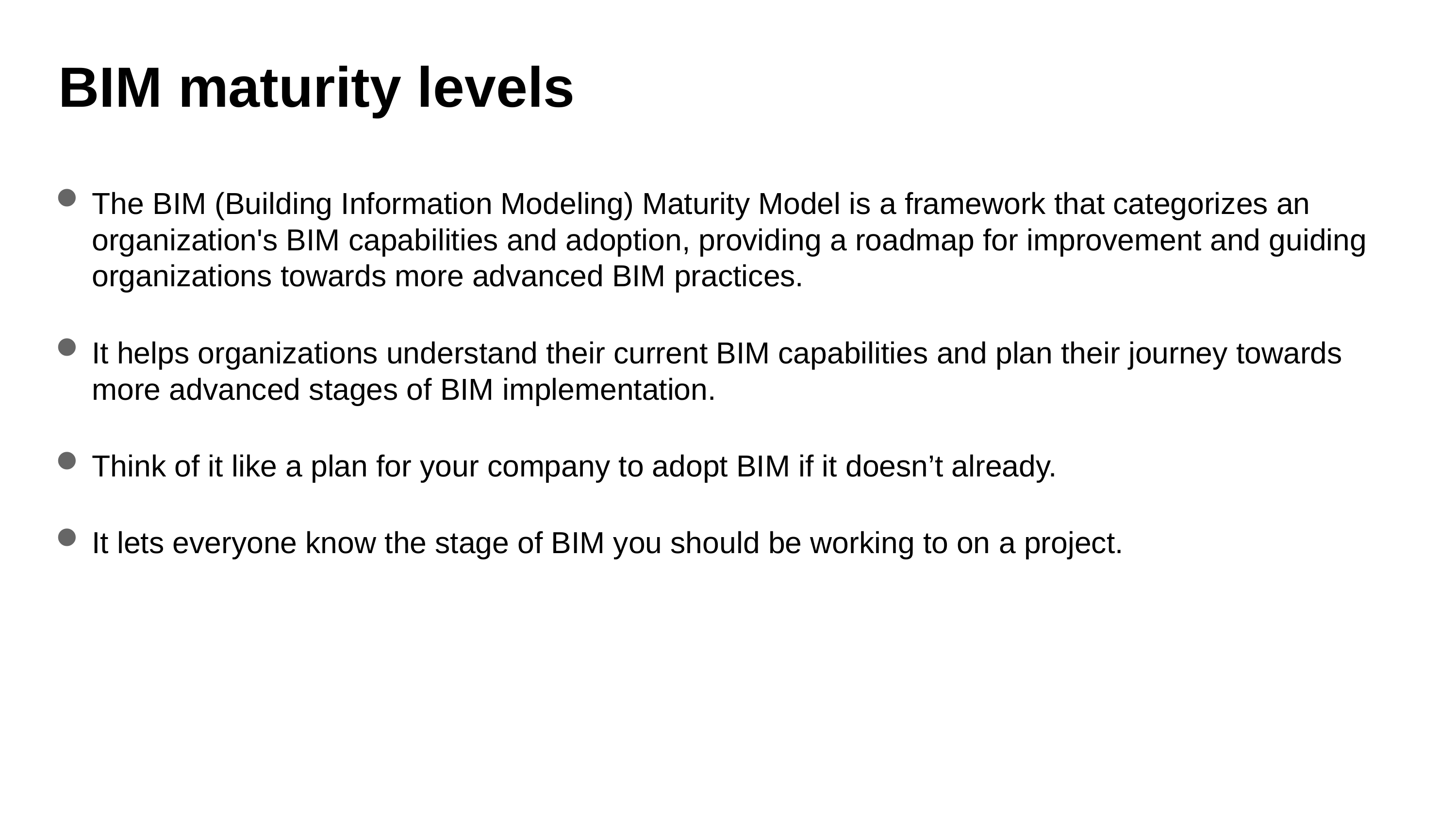

# BIM maturity levels
The BIM (Building Information Modeling) Maturity Model is a framework that categorizes an organization's BIM capabilities and adoption, providing a roadmap for improvement and guiding organizations towards more advanced BIM practices.
It helps organizations understand their current BIM capabilities and plan their journey towards more advanced stages of BIM implementation.
Think of it like a plan for your company to adopt BIM if it doesn’t already.
It lets everyone know the stage of BIM you should be working to on a project.